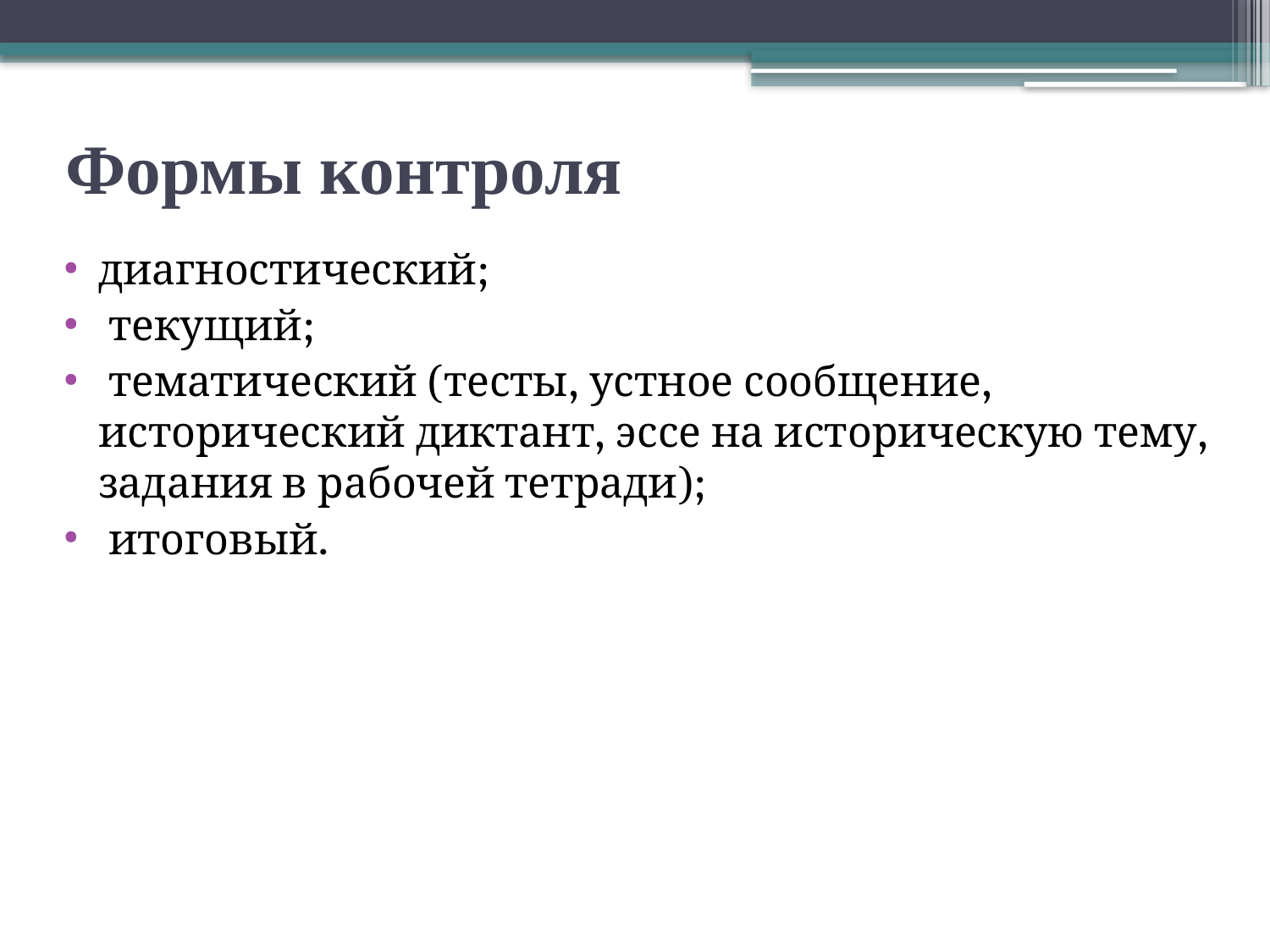

# Формы контроля
диагностический;
 текущий;
 тематический (тесты, устное сообщение, исторический диктант, эссе на историческую тему, задания в рабочей тетради);
 итоговый.